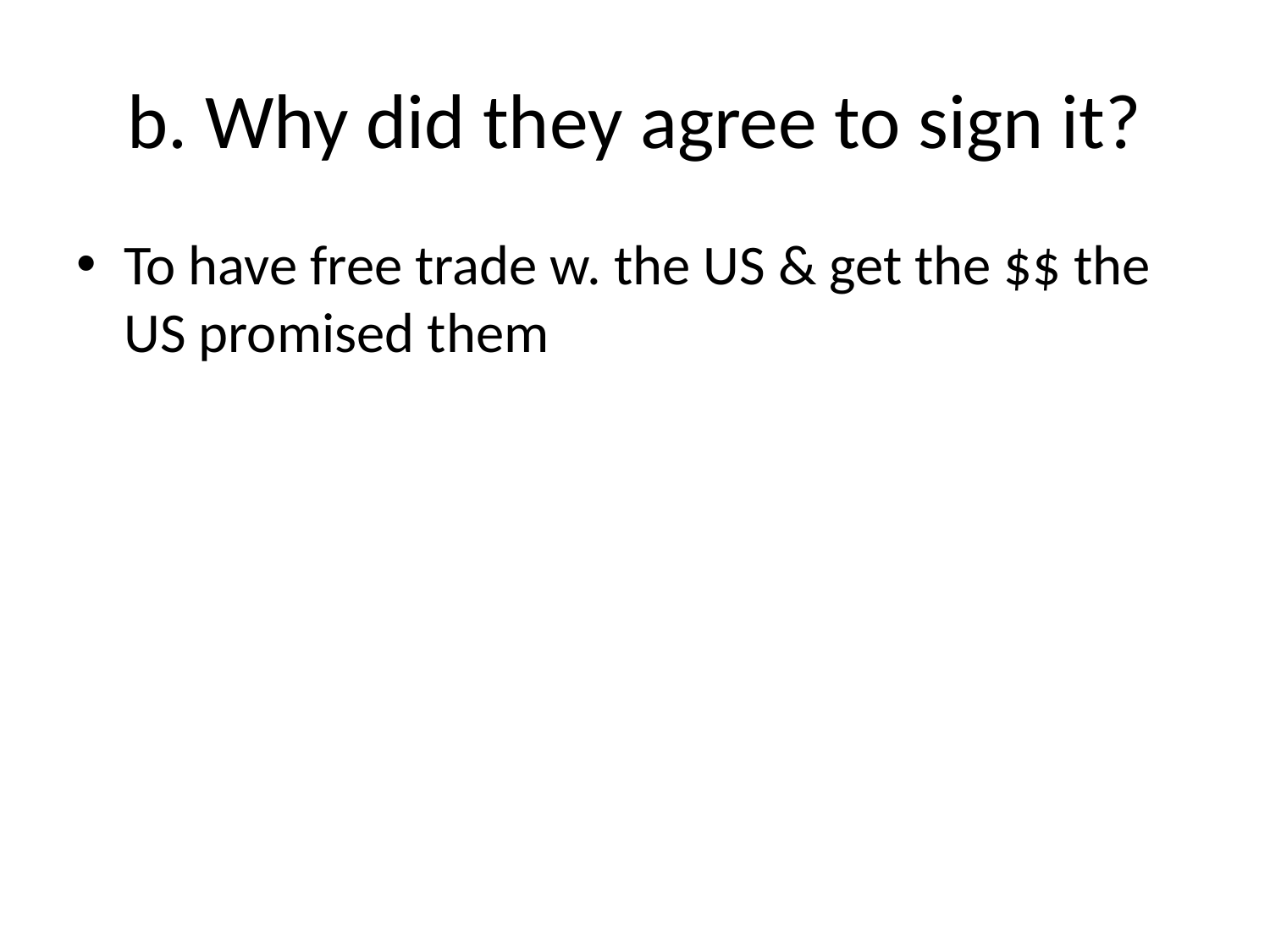

# b. Why did they agree to sign it?
To have free trade w. the US & get the $$ the US promised them